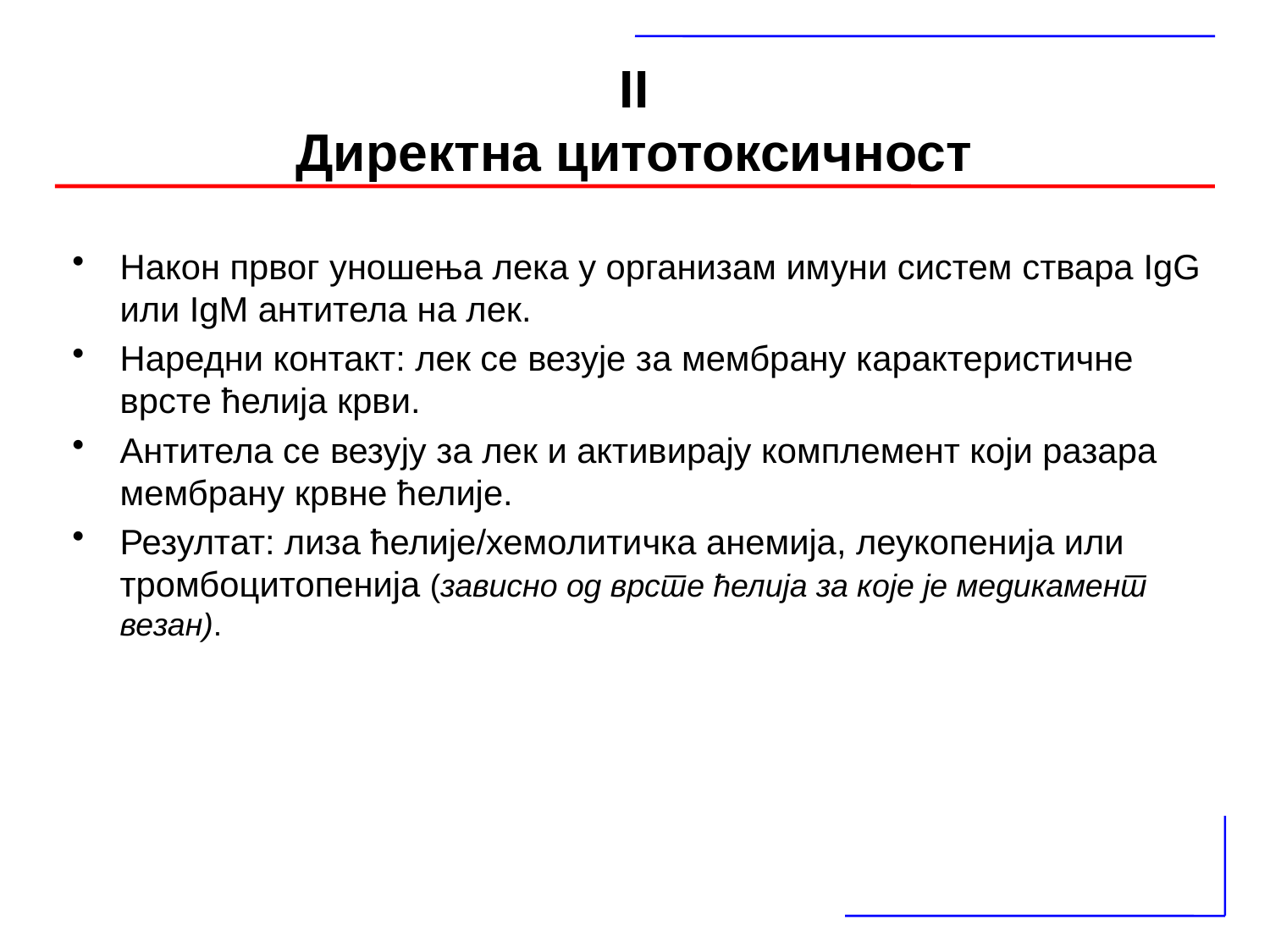

# II Директна цитотоксичност
Након првог уношења лека у организам имуни систем ствара IgG или IgM антитела на лек.
Наредни контакт: лек се везује за мембрану карактеристичне врсте ћелија крви.
Антитела се везују за лек и активирају комплемент који разара мембрану крвне ћелије.
Резултат: лиза ћелије/хемолитичка анемија, леукопенија или тромбоцитопенија (зависно од врсте ћелија за које је медикамент везан).